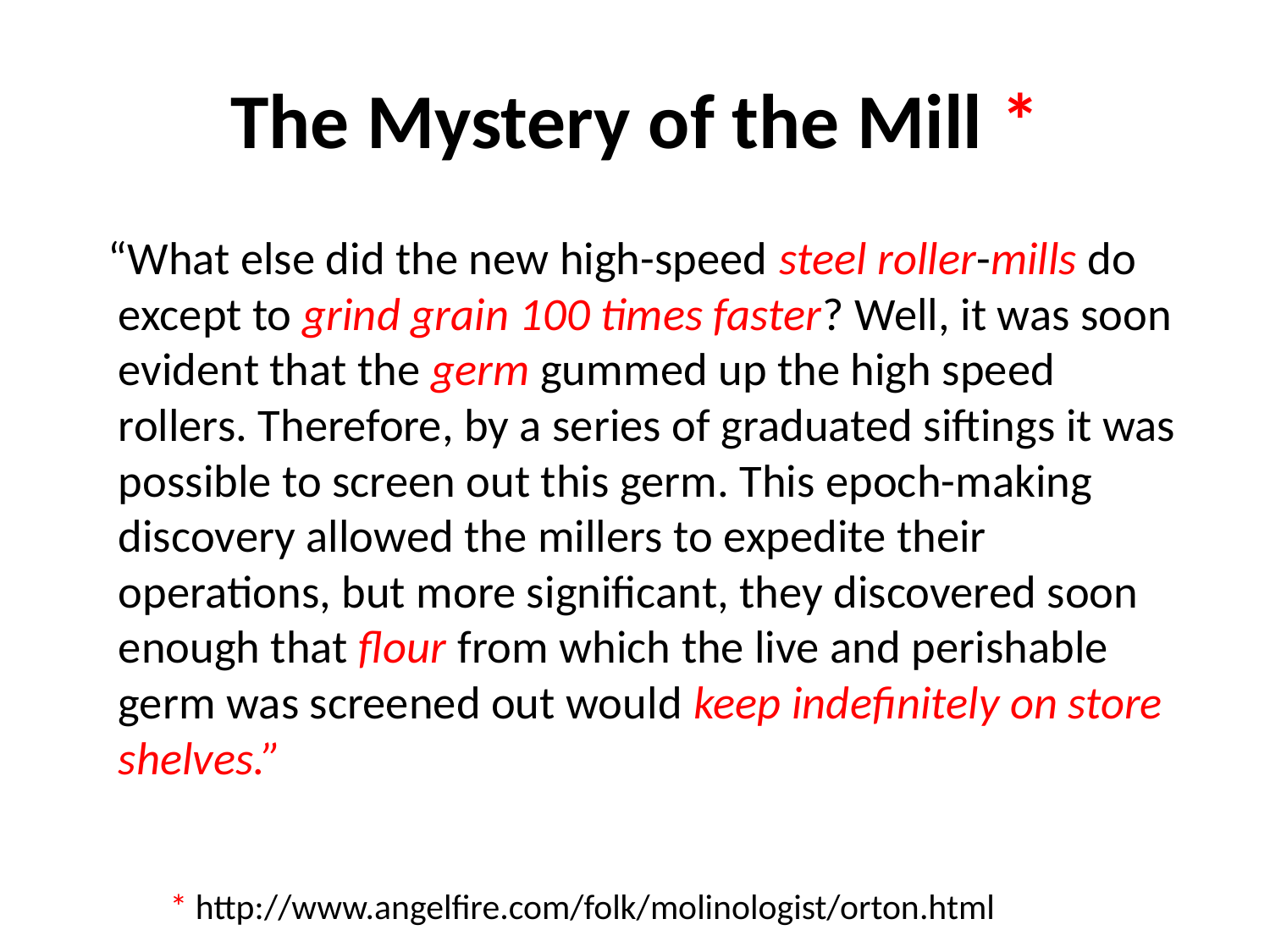

# The Mystery of the Mill *
   “What else did the new high-speed steel roller-mills do except to grind grain 100 times faster? Well, it was soon evident that the germ gummed up the high speed rollers. Therefore, by a series of graduated siftings it was possible to screen out this germ. This epoch-making discovery allowed the millers to expedite their operations, but more significant, they discovered soon enough that flour from which the live and perishable germ was screened out would keep indefinitely on store shelves.”
* http://www.angelfire.com/folk/molinologist/orton.html